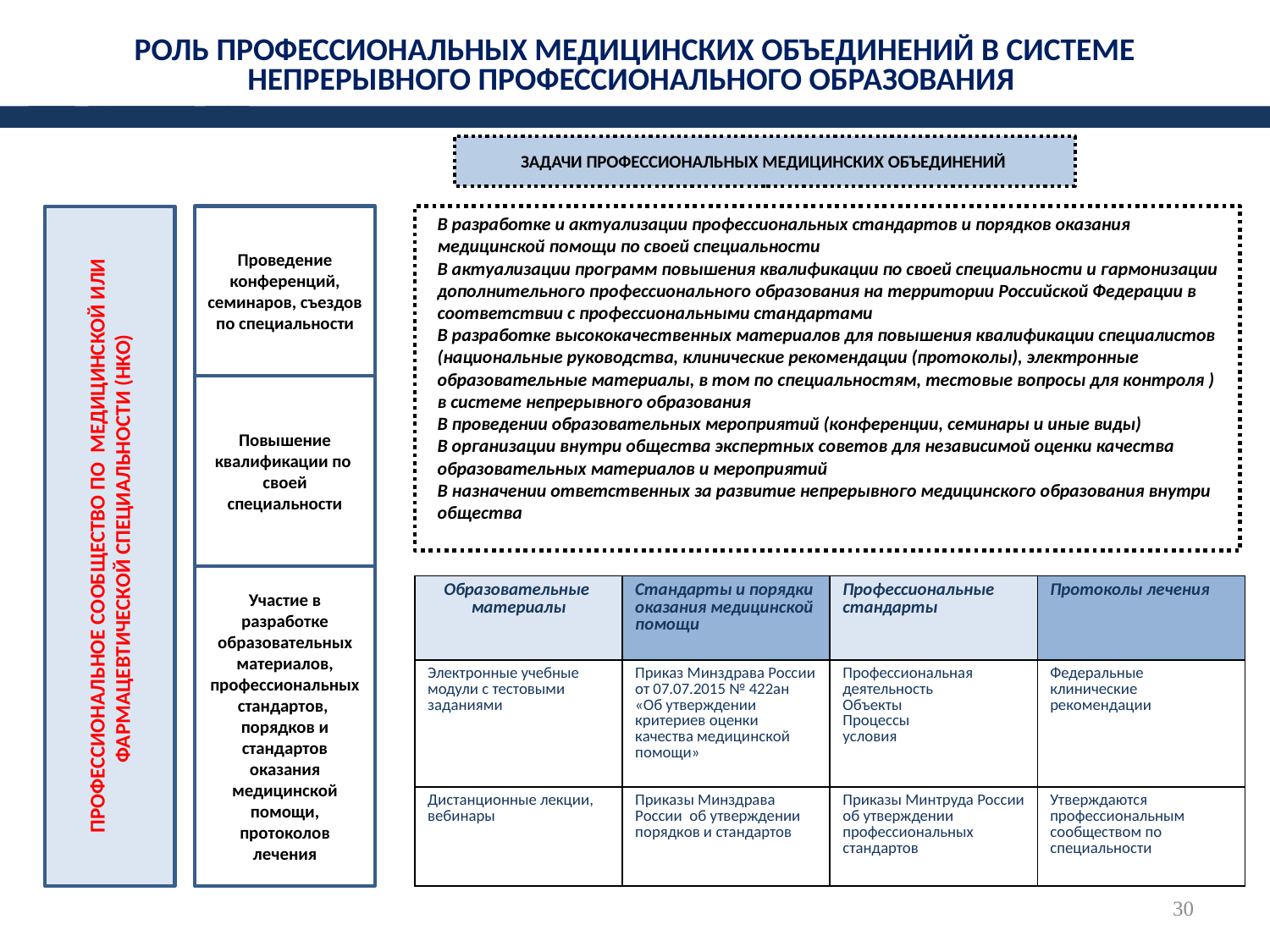

# РОЛЬ ПРОФЕССИОНАЛЬНЫХ МЕДИЦИНСКИХ ОБЪЕДИНЕНИЙ В СИСТЕМЕ НЕПРЕРЫВНОГО ПРОФЕССИОНАЛЬНОГО ОБРАЗОВАНИЯ

ЗАДАЧИ ПРОФЕССИОНАЛЬНЫХ МЕДИЦИНСКИХ ОБЪЕДИНЕНИЙ
Проведение конференций, семинаров, съездов по специальности
В разработке и актуализации профессиональных стандартов и порядков оказания медицинской помощи по своей специальности
В актуализации программ повышения квалификации по своей специальности и гармонизации дополнительного профессионального образования на территории Российской Федерации в соответствии с профессиональными стандартами
В разработке высококачественных материалов для повышения квалификации специалистов (национальные руководства, клинические рекомендации (протоколы), электронные образовательные материалы, в том по специальностям, тестовые вопросы для контроля ) в системе непрерывного образования
В проведении образовательных мероприятий (конференции, семинары и иные виды)
В организации внутри общества экспертных советов для независимой оценки качества образовательных материалов и мероприятий
В назначении ответственных за развитие непрерывного медицинского образования внутри общества

Повышение квалификации по  своей специальности

ПРОФЕССИОНАЛЬНОЕ СООБЩЕСТВО ПО  МЕДИЦИНСКОЙ ИЛИ ФАРМАЦЕВТИЧЕСКОЙ СПЕЦИАЛЬНОСТИ (НКО)

Участие в разработке образовательных материалов, профессиональных стандартов,  порядков и стандартов оказания медицинской помощи, протоколов лечения
| Образовательные материалы | Стандарты и порядки оказания медицинской помощи | Профессиональные стандарты | Протоколы лечения |
| --- | --- | --- | --- |
| Электронные учебные модули с тестовыми заданиями | Приказ Минздрава России от 07.07.2015 № 422ан «Об утверждении критериев оценки качества медицинской помощи» | Профессиональная деятельность Объекты Процессы условия | Федеральные клинические рекомендации |
| Дистанционные лекции, вебинары | Приказы Минздрава России об утверждении порядков и стандартов | Приказы Минтруда России об утверждении профессиональных стандартов | Утверждаются профессиональным сообществом по специальности |
30